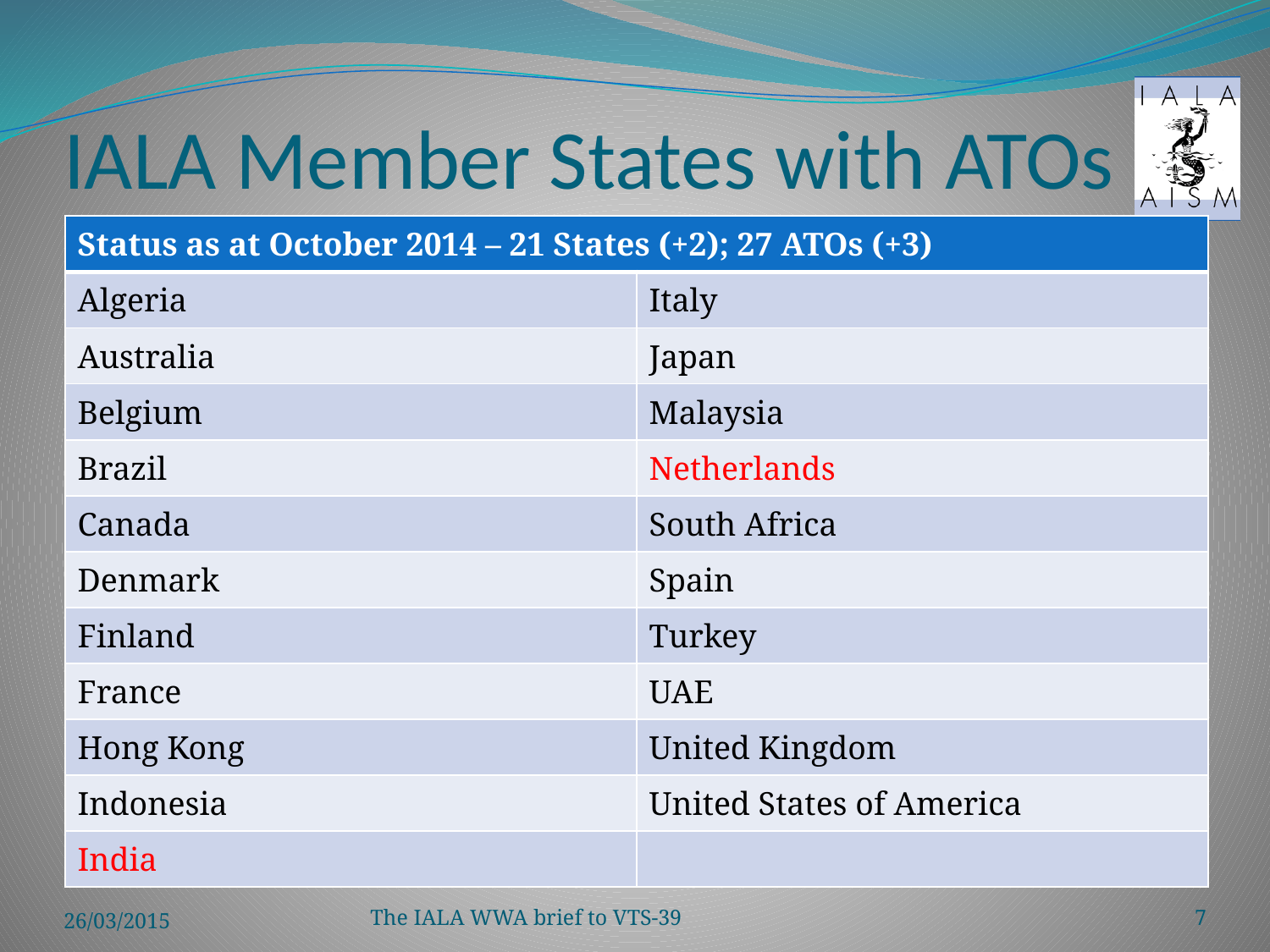

# IALA Member States with ATOs
| Status as at October 2014 – 21 States (+2); 27 ATOs (+3) |  |
| --- | --- |
| Algeria | Italy |
| Australia | Japan |
| Belgium | Malaysia |
| Brazil | Netherlands |
| Canada | South Africa |
| Denmark | Spain |
| Finland | Turkey |
| France | UAE |
| Hong Kong | United Kingdom |
| Indonesia | United States of America |
| India |  |
26/03/2015
The IALA WWA brief to VTS-39
7